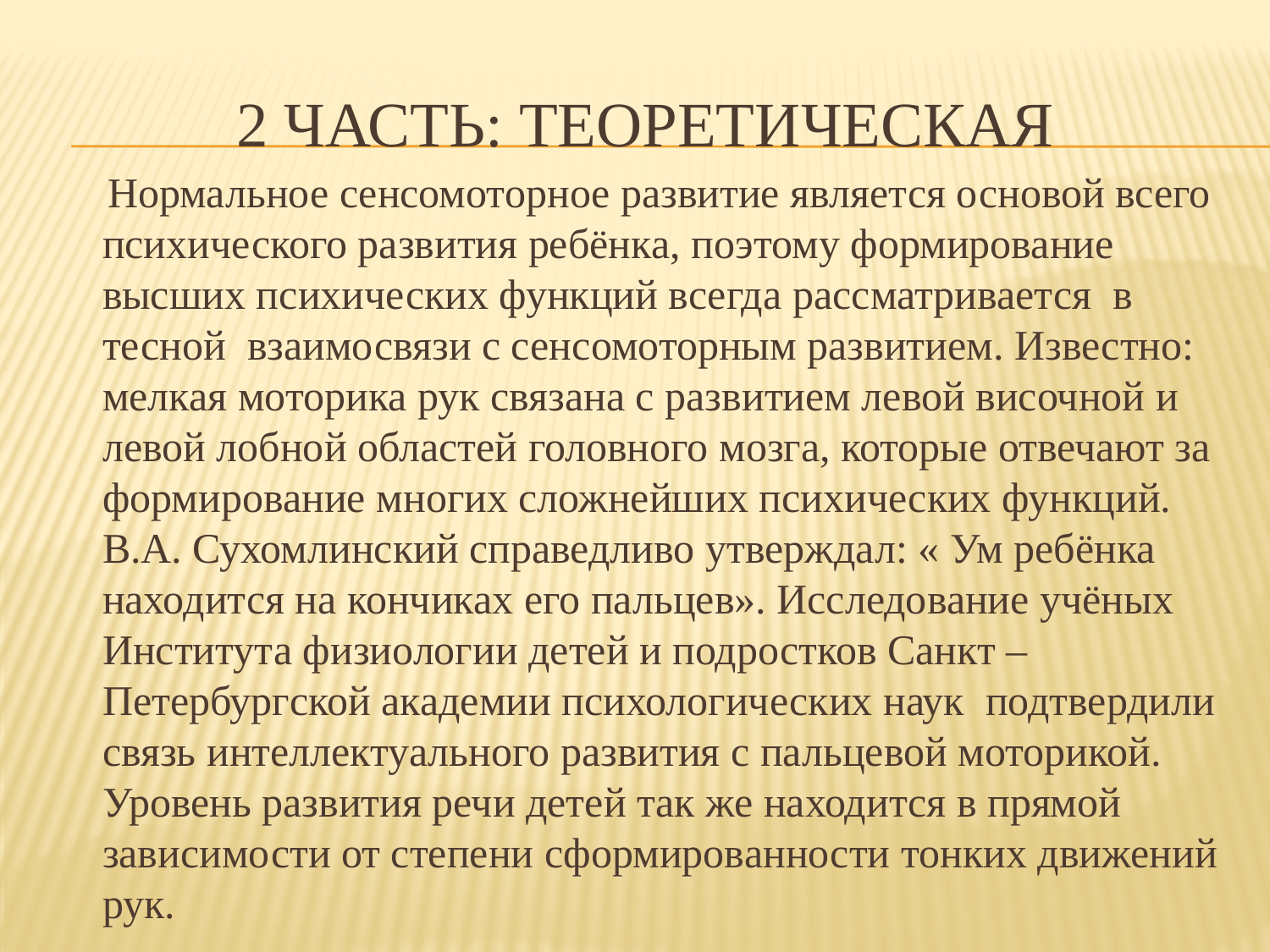

# 2 часть: теоретическая
     Нормальное сенсомоторное развитие является основой всего психического развития ребёнка, поэтому формирование высших психических функций всегда рассматривается  в тесной  взаимосвязи с сенсомоторным развитием. Известно: мелкая моторика рук связана с развитием левой височной и левой лобной областей головного мозга, которые отвечают за формирование многих сложнейших психических функций. В.А. Сухомлинский справедливо утверждал: « Ум ребёнка находится на кончиках его пальцев». Исследование учёных Института физиологии детей и подростков Санкт – Петербургской академии психологических наук  подтвердили связь интеллектуального развития с пальцевой моторикой. Уровень развития речи детей так же находится в прямой зависимости от степени сформированности тонких движений рук.